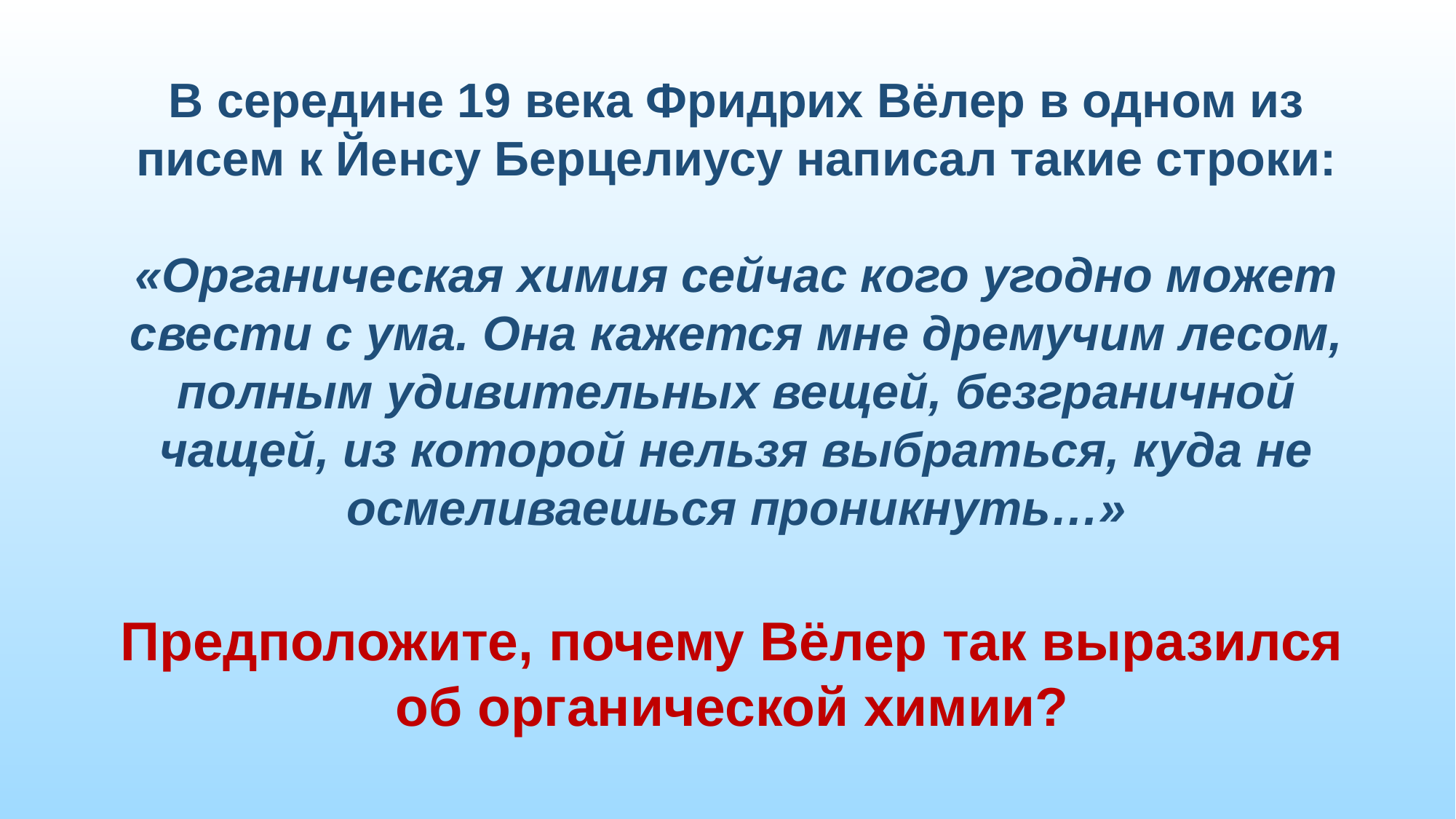

В середине 19 века Фридрих Вёлер в одном из писем к Йенсу Берцелиусу написал такие строки:

«Органическая химия сейчас кого угодно может свести с ума. Она кажется мне дремучим лесом, полным удивительных вещей, безграничной чащей, из которой нельзя выбраться, куда не осмеливаешься проникнуть…»
Предположите, почему Вёлер так выразился
об органической химии?